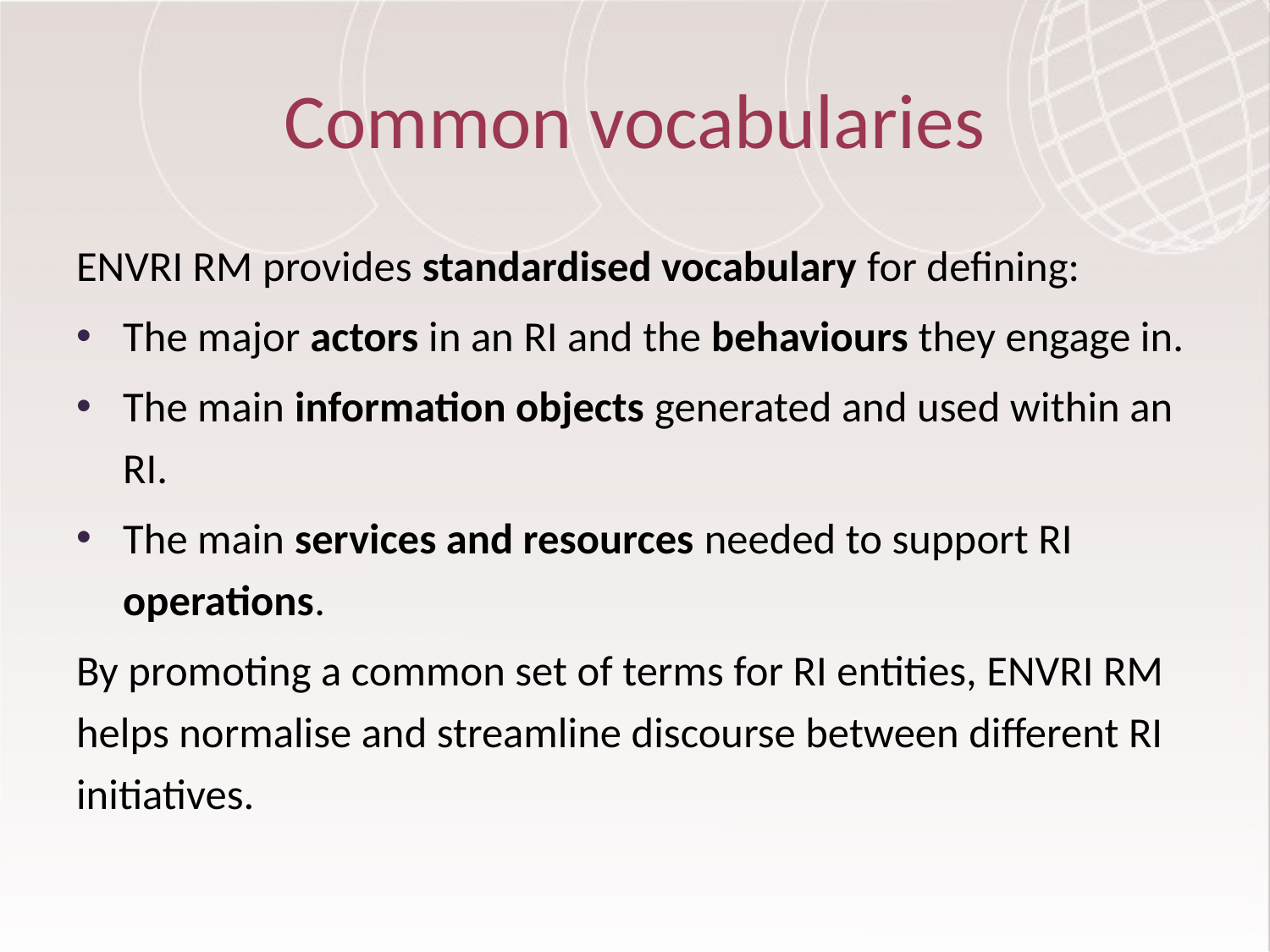

# Common vocabularies
ENVRI RM provides standardised vocabulary for defining:
The major actors in an RI and the behaviours they engage in.
The main information objects generated and used within an RI.
The main services and resources needed to support RI operations.
By promoting a common set of terms for RI entities, ENVRI RM helps normalise and streamline discourse between different RI initiatives.